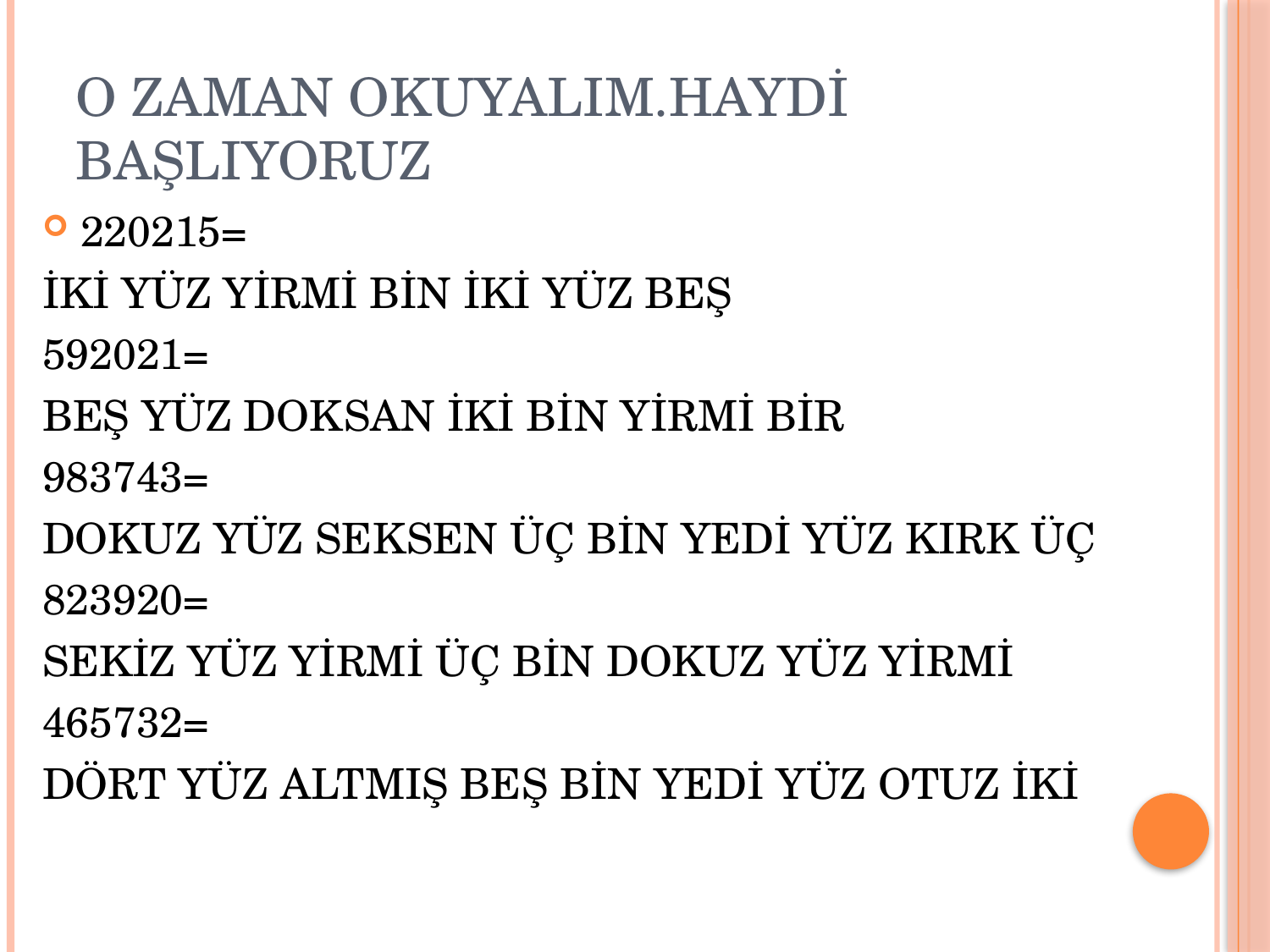

# O ZAMAN OKUYALIM.HAYDİ BAŞLIYORUZ
220215=
İKİ YÜZ YİRMİ BİN İKİ YÜZ BEŞ
592021=
BEŞ YÜZ DOKSAN İKİ BİN YİRMİ BİR
983743=
DOKUZ YÜZ SEKSEN ÜÇ BİN YEDİ YÜZ KIRK ÜÇ
823920=
SEKİZ YÜZ YİRMİ ÜÇ BİN DOKUZ YÜZ YİRMİ
465732=
DÖRT YÜZ ALTMIŞ BEŞ BİN YEDİ YÜZ OTUZ İKİ